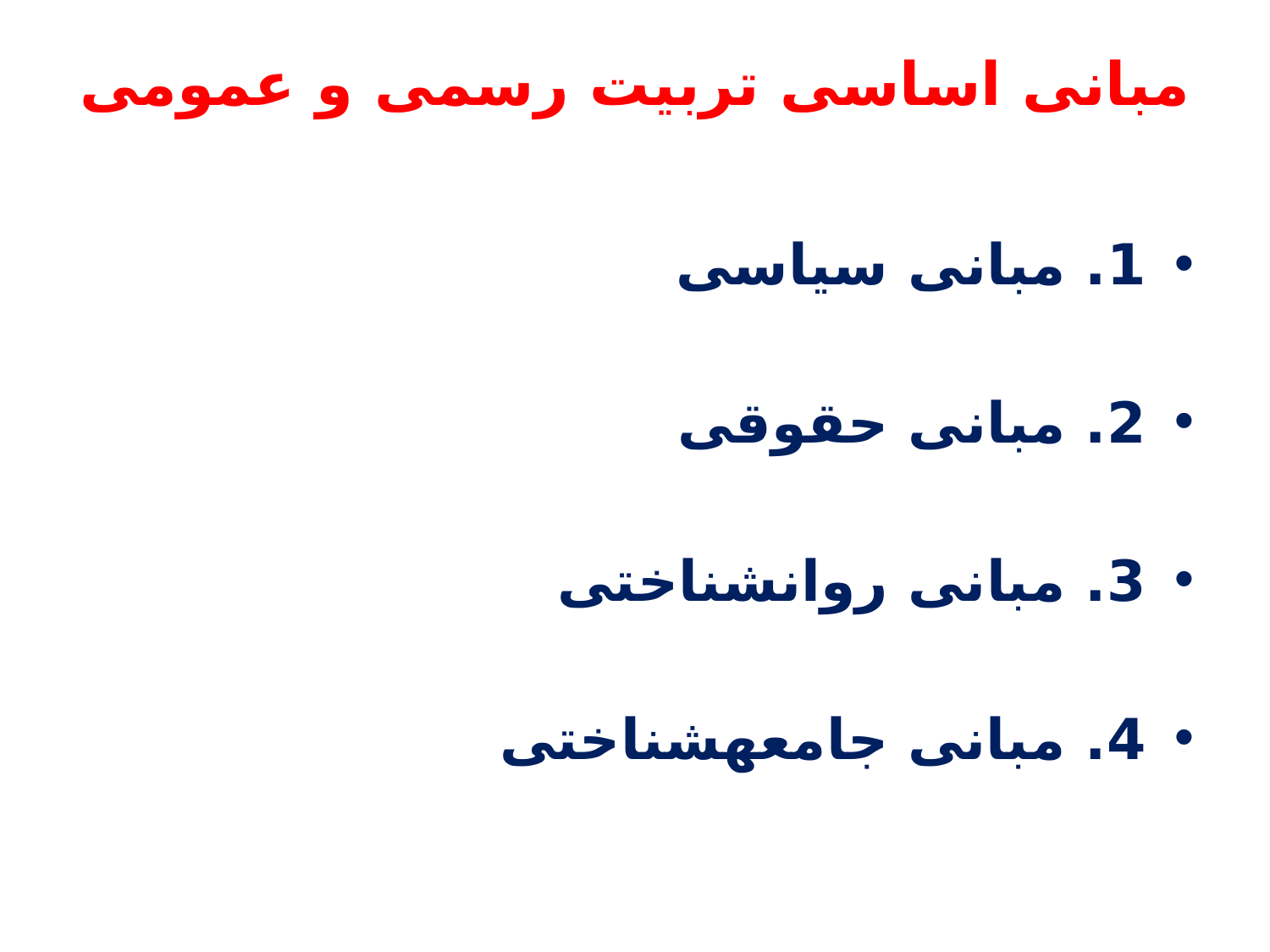

# مبانی اساسی تربیت رسمی و عمومی
1. مبانی سیاسی

2. مبانی حقوقی

3. مبانی روان‏شناختی

4. مبانی جامعه‏شناختی